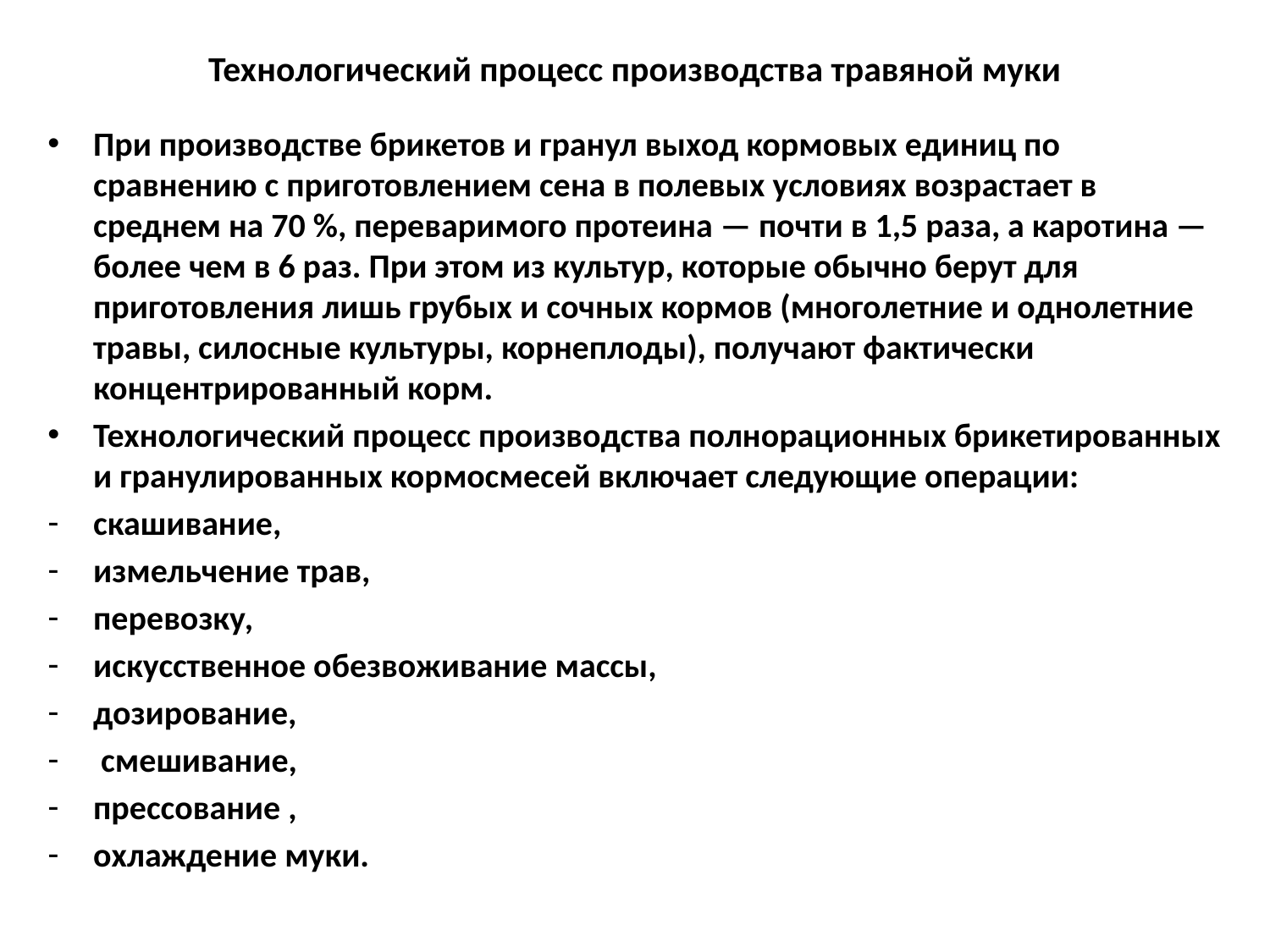

# Технологический процесс производства травяной муки
При производстве брикетов и гранул выход кормовых единиц по сравнению с приготовлением сена в полевых условиях возрастает в среднем на 70 %, переваримого протеина — почти в 1,5 раза, а каротина — более чем в 6 раз. При этом из культур, которые обычно берут для приготовления лишь грубых и сочных кормов (многолетние и однолетние травы, силосные культуры, корнеплоды), получают фактически концентрированный корм.
Технологический процесс производства полнорационных брикетированных и гранулированных кормосмесей включает следующие операции:
скашивание,
измельчение трав,
перевозку,
искусственное обезвоживание массы,
дозирование,
 смешивание,
прессование ,
охлаждение муки.